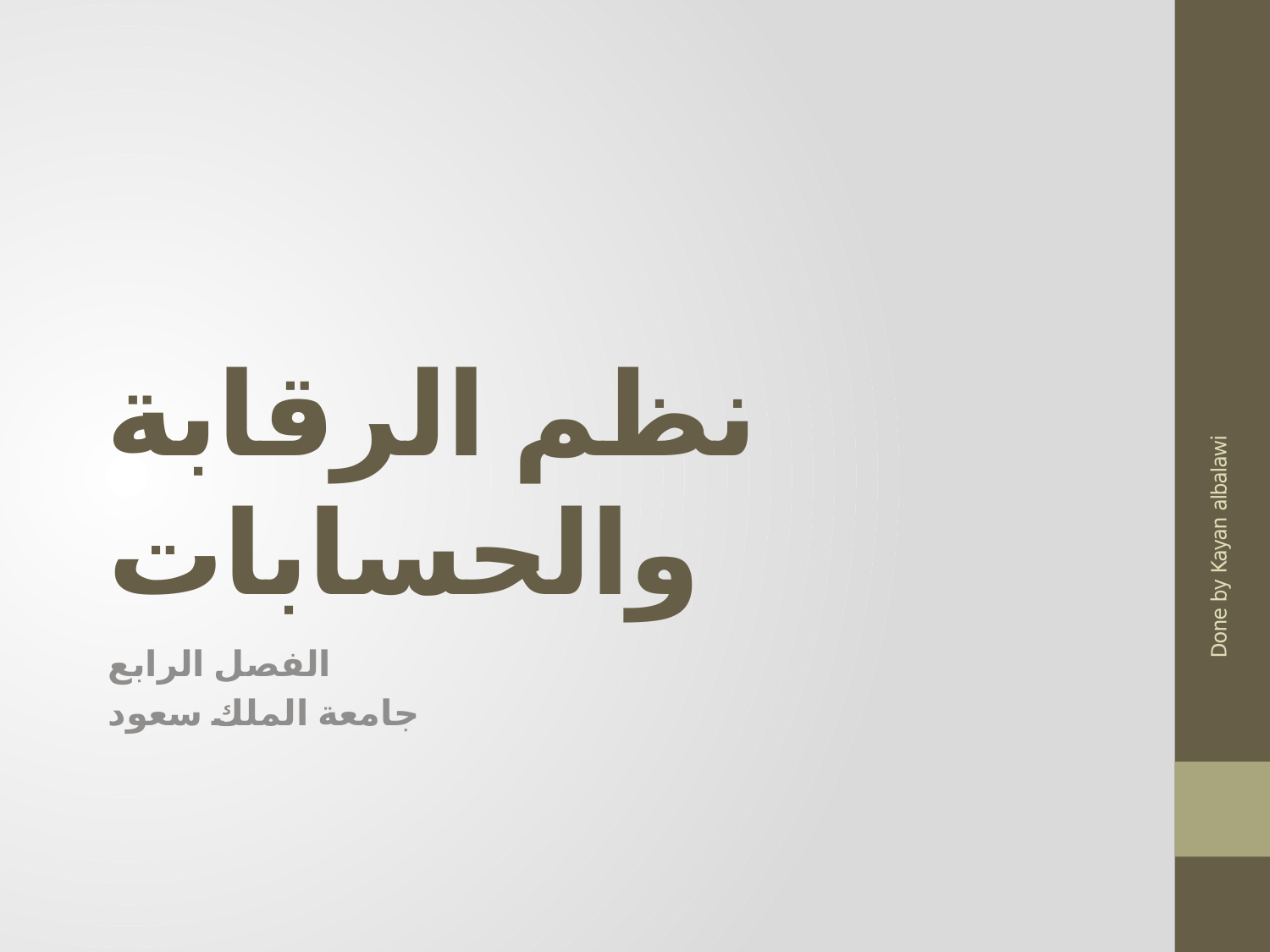

# نظم الرقابة والحسابات
Done by Kayan albalawi
الفصل الرابع
جامعة الملك سعود